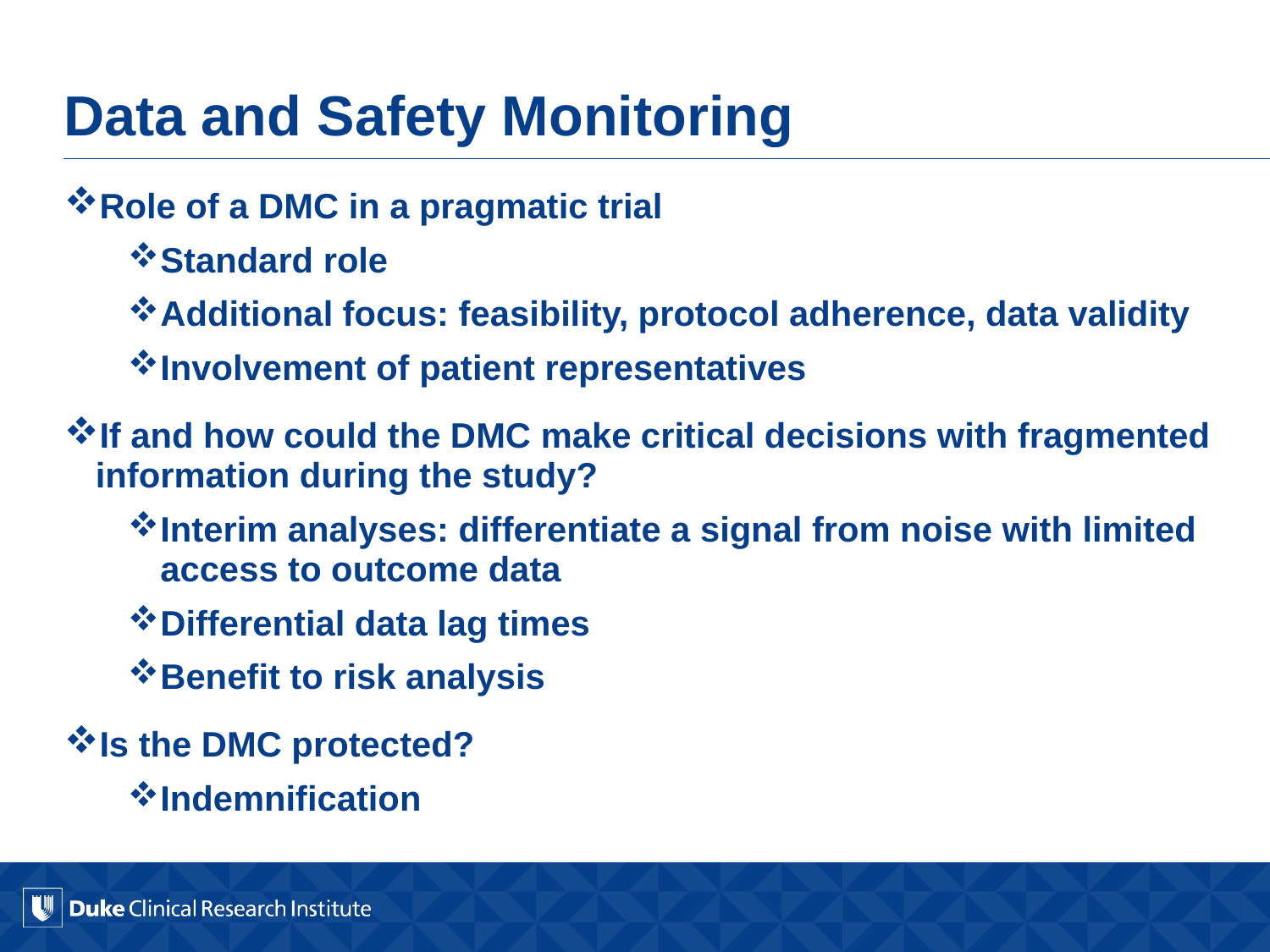

# Data and Safety Monitoring
Role of a DMC in a pragmatic trial
Standard role
Additional focus: feasibility, protocol adherence, data validity
Involvement of patient representatives
If and how could the DMC make critical decisions with fragmented information during the study?
Interim analyses: differentiate a signal from noise with limited access to outcome data
Differential data lag times
Benefit to risk analysis
Is the DMC protected?
Indemnification
Source
documentation adjudication
Concordance
analyses